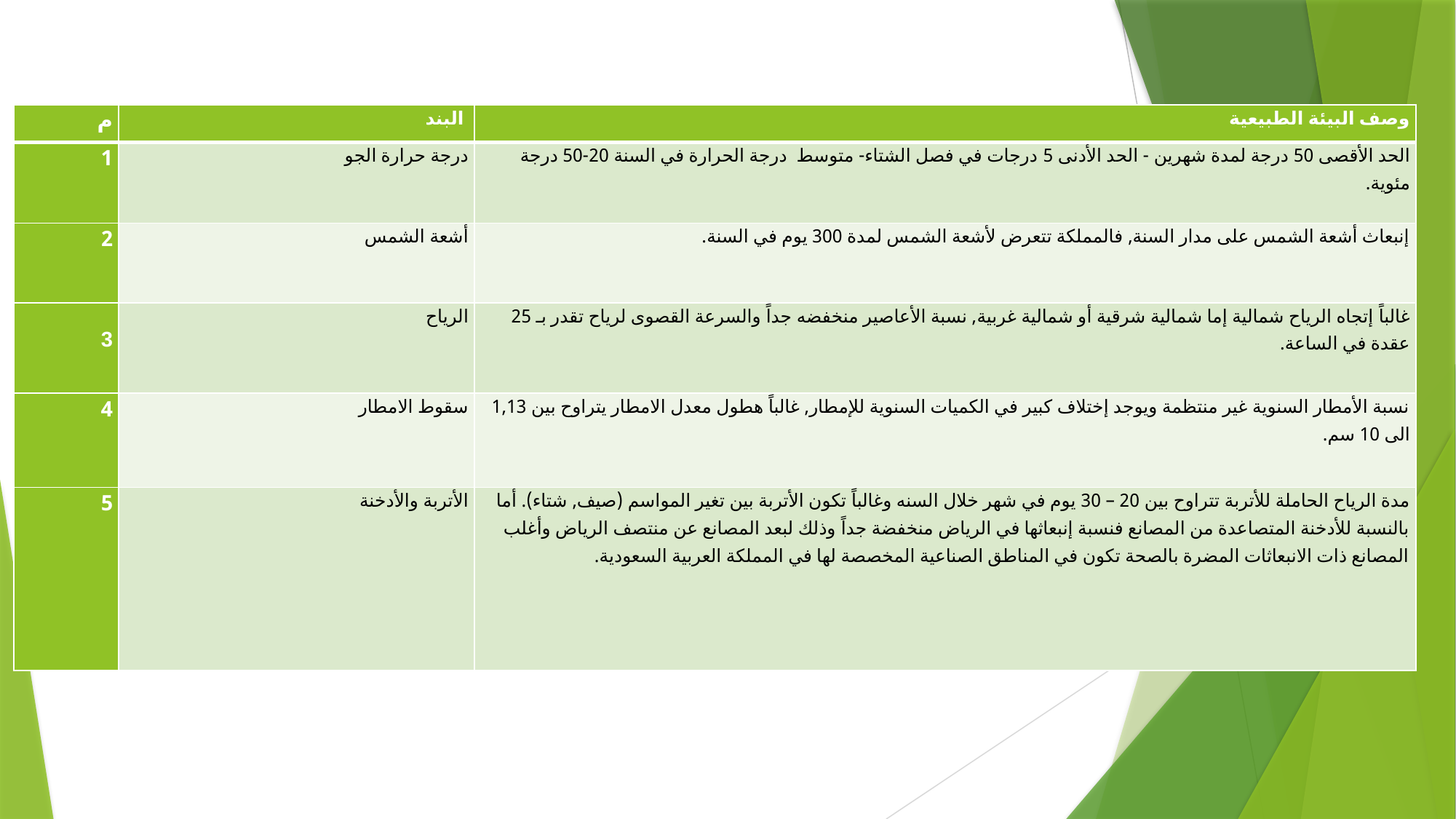

| م | البند | وصف البيئة الطبيعية |
| --- | --- | --- |
| 1 | درجة حرارة الجو | الحد الأقصى 50 درجة لمدة شهرين - الحد الأدنى 5 درجات في فصل الشتاء- متوسط درجة الحرارة في السنة 20-50 درجة مئوية. |
| 2 | أشعة الشمس | إنبعاث أشعة الشمس على مدار السنة, فالمملكة تتعرض لأشعة الشمس لمدة 300 يوم في السنة. |
| 3 | الرياح | غالباً إتجاه الرياح شمالية إما شمالية شرقية أو شمالية غربية, نسبة الأعاصير منخفضه جداً والسرعة القصوى لرياح تقدر بـ 25 عقدة في الساعة. |
| 4 | سقوط الامطار | نسبة الأمطار السنوية غير منتظمة ويوجد إختلاف كبير في الكميات السنوية للإمطار, غالباً هطول معدل الامطار يتراوح بين 1,13 الى 10 سم. |
| 5 | الأتربة والأدخنة | مدة الرياح الحاملة للأتربة تتراوح بين 20 – 30 يوم في شهر خلال السنه وغالباً تكون الأتربة بين تغير المواسم (صيف, شتاء). أما بالنسبة للأدخنة المتصاعدة من المصانع فنسبة إنبعاثها في الرياض منخفضة جداً وذلك لبعد المصانع عن منتصف الرياض وأغلب المصانع ذات الانبعاثات المضرة بالصحة تكون في المناطق الصناعية المخصصة لها في المملكة العربية السعودية. |